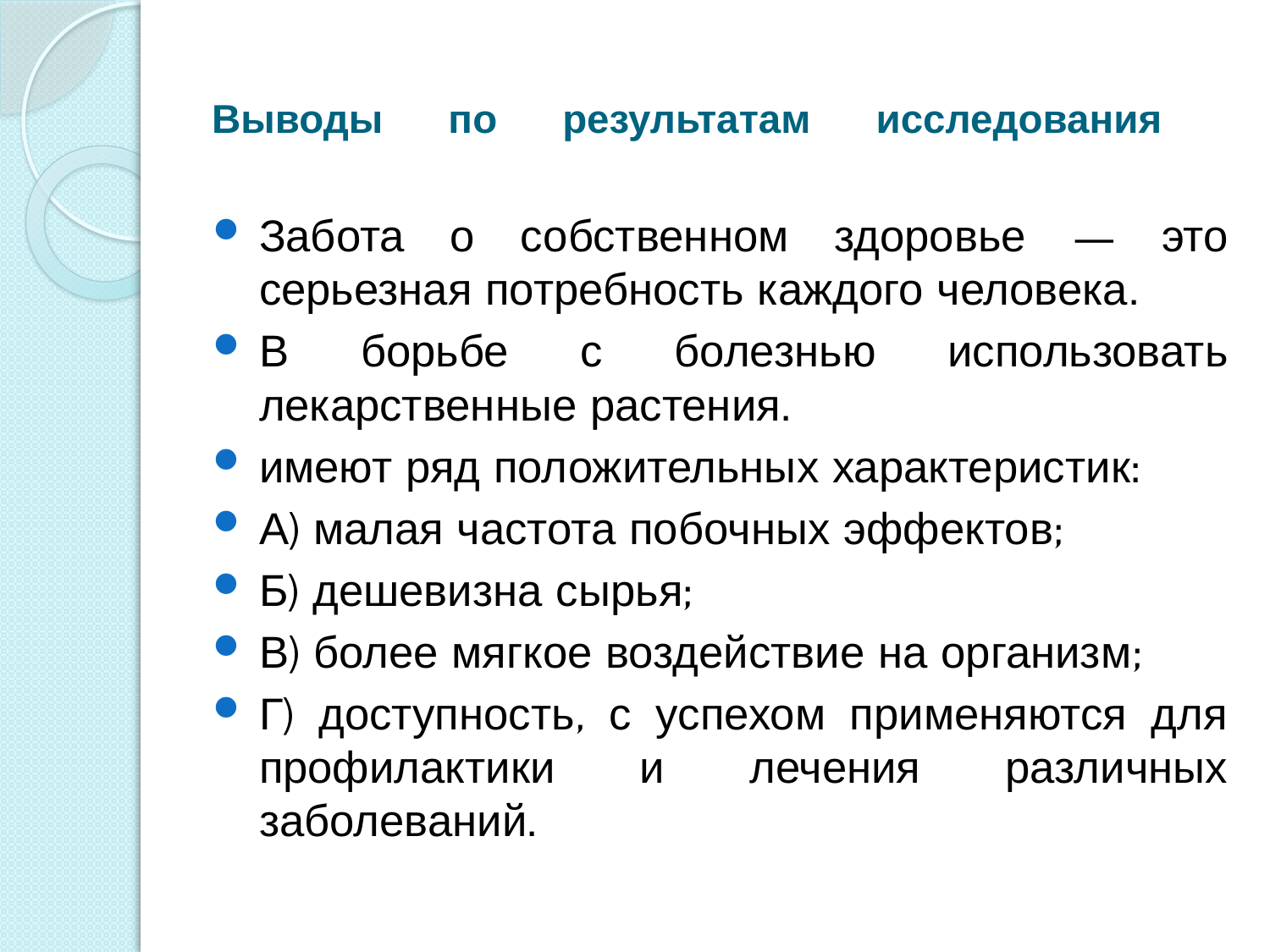

# Выводы по результатам исследования
Забота о собственном здоровье — это серьезная потребность каждого человека.
В борьбе с болезнью использовать лекарственные растения.
имеют ряд положительных характеристик:
А) малая частота побочных эффектов;
Б) дешевизна сырья;
В) более мягкое воздействие на организм;
Г) доступность, с успехом применяются для профилактики и лечения различных заболеваний.